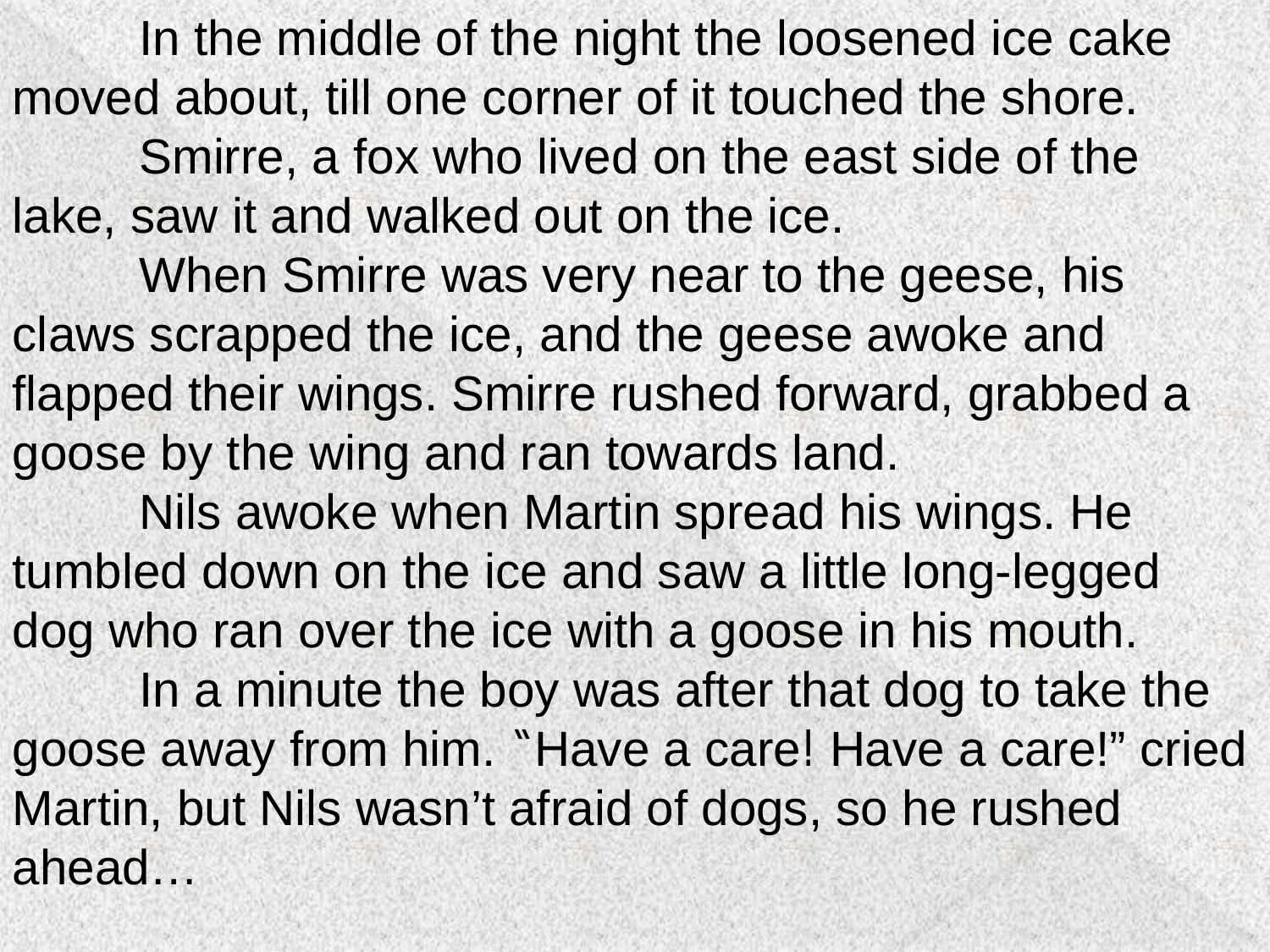

In the middle of the night the loosened ice cake moved about, till one corner of it touched the shore.
	Smirre, a fox who lived on the east side of the lake, saw it and walked out on the ice.
	When Smirre was very near to the geese, his claws scrapped the ice, and the geese awoke and flapped their wings. Smirre rushed forward, grabbed a goose by the wing and ran towards land.
	Nils awoke when Martin spread his wings. He tumbled down on the ice and saw a little long-legged dog who ran over the ice with a goose in his mouth.
	In a minute the boy was after that dog to take the goose away from him. “Have a care! Have a care!” cried Martin, but Nils wasn’t afraid of dogs, so he rushed ahead…